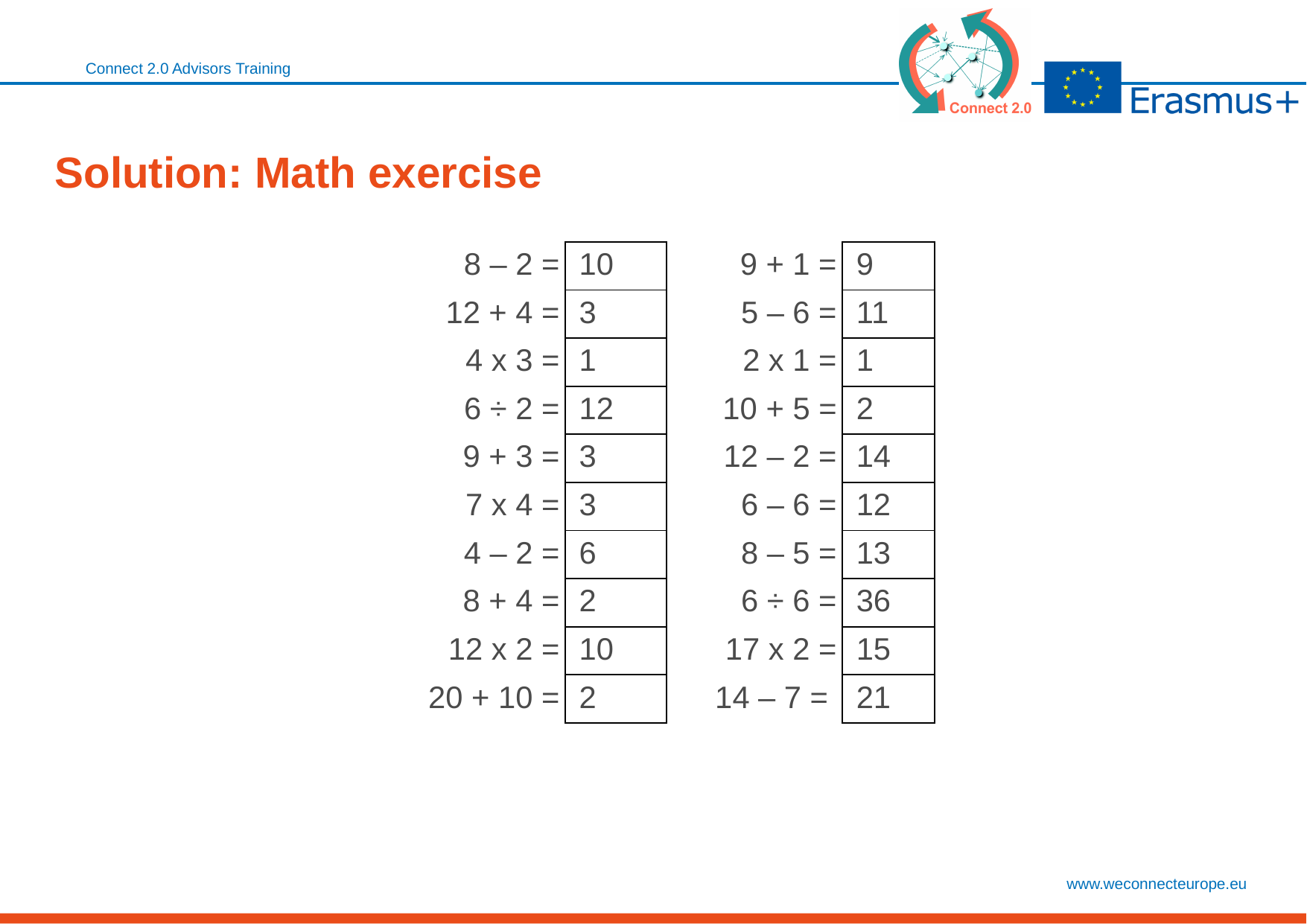

Connect 2.0 Advisors Training
# Solution: Math exercise
| 8 – 2 = | 10 | 9 + 1 = | 9 |
| --- | --- | --- | --- |
| 12 + 4 = | 3 | 5 – 6 = | 11 |
| 4 x 3 = | 1 | 2 x 1 = | 1 |
| 6 ÷ 2 = | 12 | 10 + 5 = | 2 |
| 9 + 3 = | 3 | 12 – 2 = | 14 |
| 7 x 4 = | 3 | 6 – 6 = | 12 |
| 4 – 2 = | 6 | 8 – 5 = | 13 |
| 8 + 4 = | 2 | 6 ÷ 6 = | 36 |
| 12 x 2 = | 10 | 17 x 2 = | 15 |
| 20 + 10 = | 2 | 14 – 7 = | 21 |
|  |  |  |  |